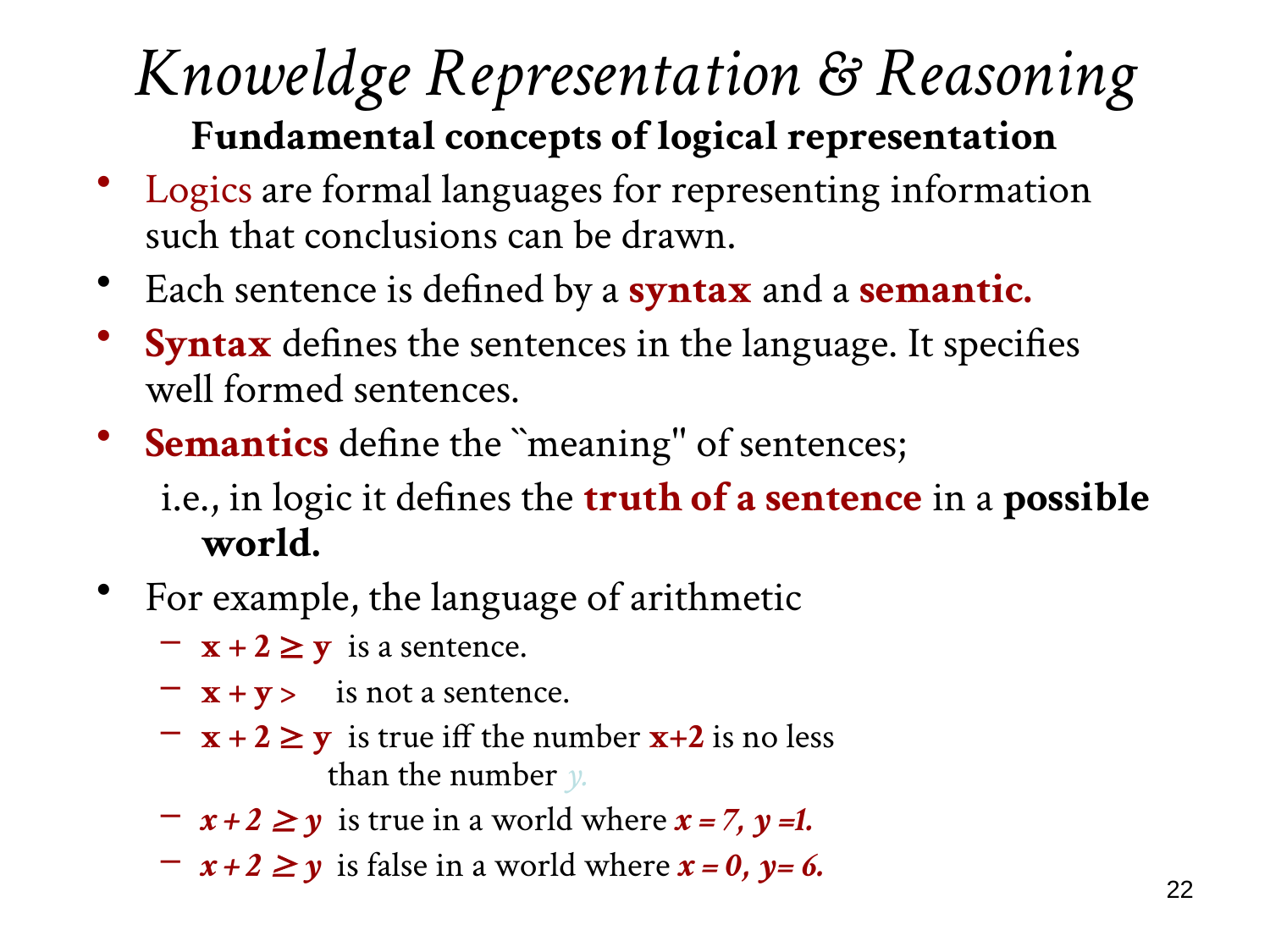

# Knoweldge Representation & Reasoning
Fundamental concepts of logical representation
Logics are formal languages for representing information such that conclusions can be drawn.
Each sentence is defined by a syntax and a semantic.
Syntax defines the sentences in the language. It specifies well formed sentences.
Semantics define the ``meaning'' of sentences;
i.e., in logic it defines the truth of a sentence in a possible world.
For example, the language of arithmetic
x + 2 ≥ y  is a sentence.
x + y >     is not a sentence.
x + 2 ≥ y  is true iff the number x+2 is no less 			than the number y.
x + 2 ≥ y  is true in a world where x = 7, y =1.
x + 2 ≥ y  is false in a world where x = 0, y= 6.

22